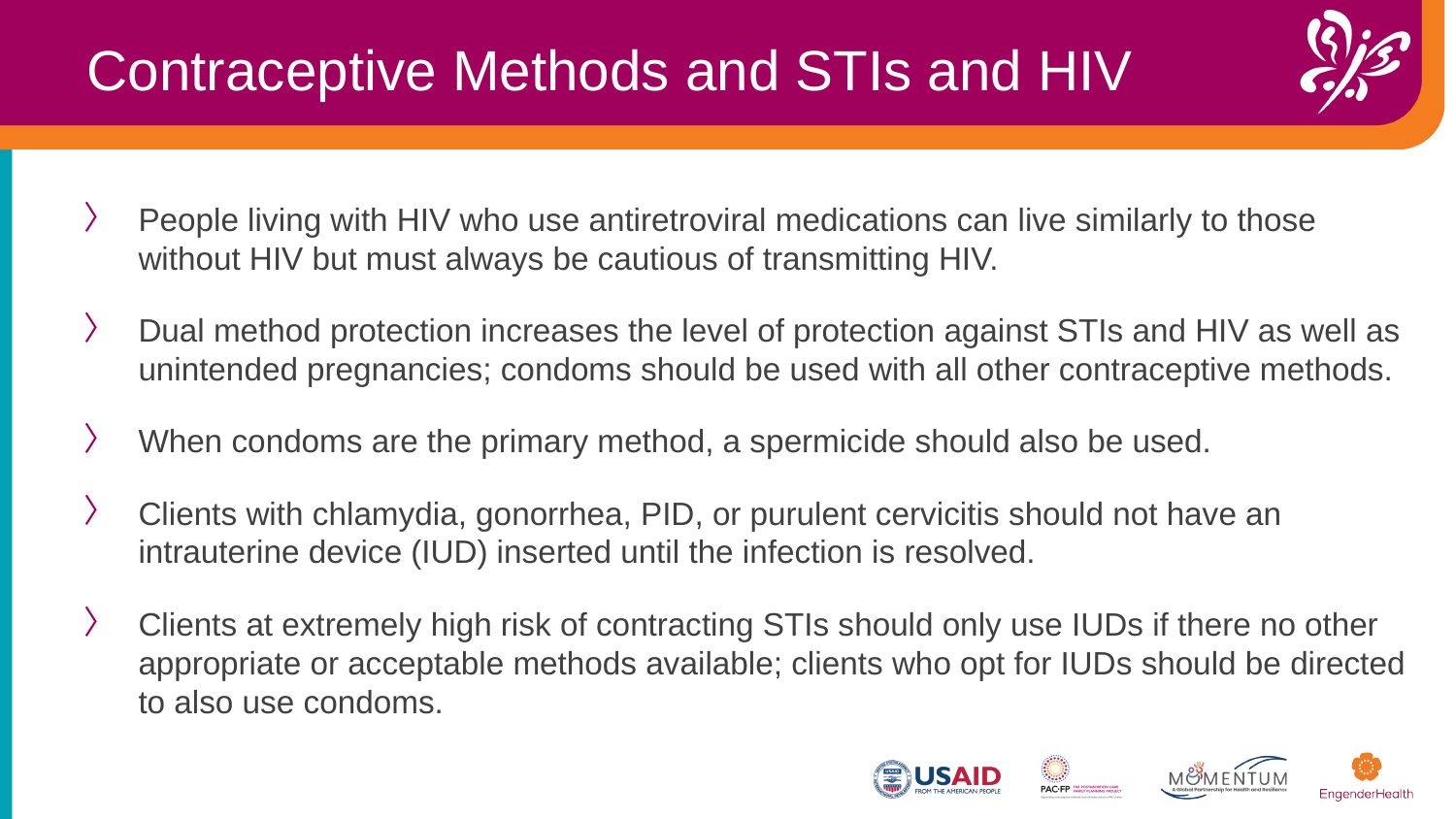

Contraceptive Methods and STIs and HIV
People living with HIV who use antiretroviral medications can live similarly to those without HIV but must always be cautious of transmitting HIV.​
Dual method protection increases the level of protection against STIs and HIV as well as unintended pregnancies; condoms should be used with all other contraceptive methods.​
When condoms are the primary method, a spermicide should also be used. ​
Clients with chlamydia, gonorrhea, PID, or purulent cervicitis should not have an intrauterine device (IUD) inserted until the infection is resolved.​
Clients at extremely high risk of contracting STIs should only use IUDs if there no other appropriate or acceptable methods available; clients who opt for IUDs should be directed to also use condoms.